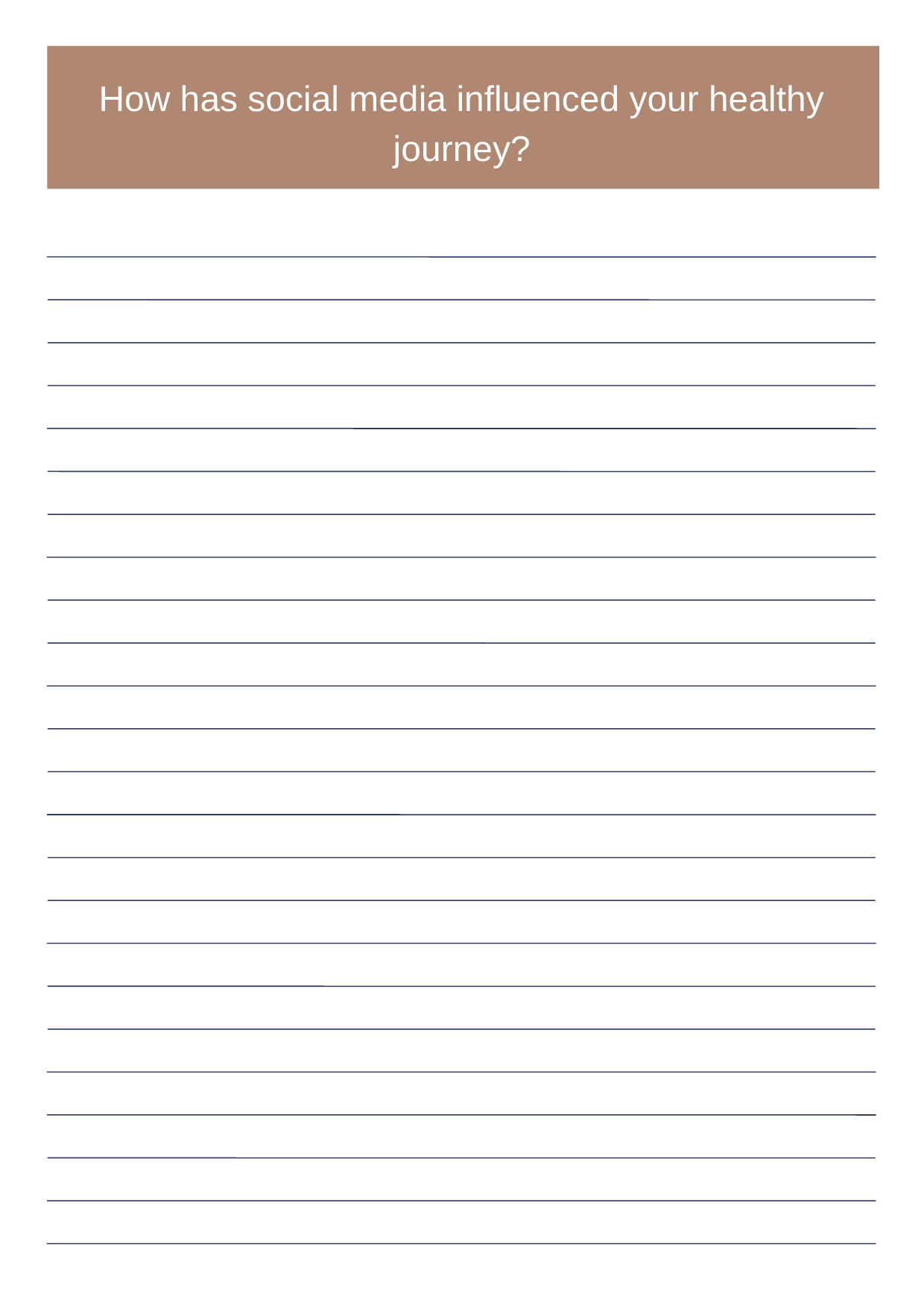

How has social media influenced your healthy journey?